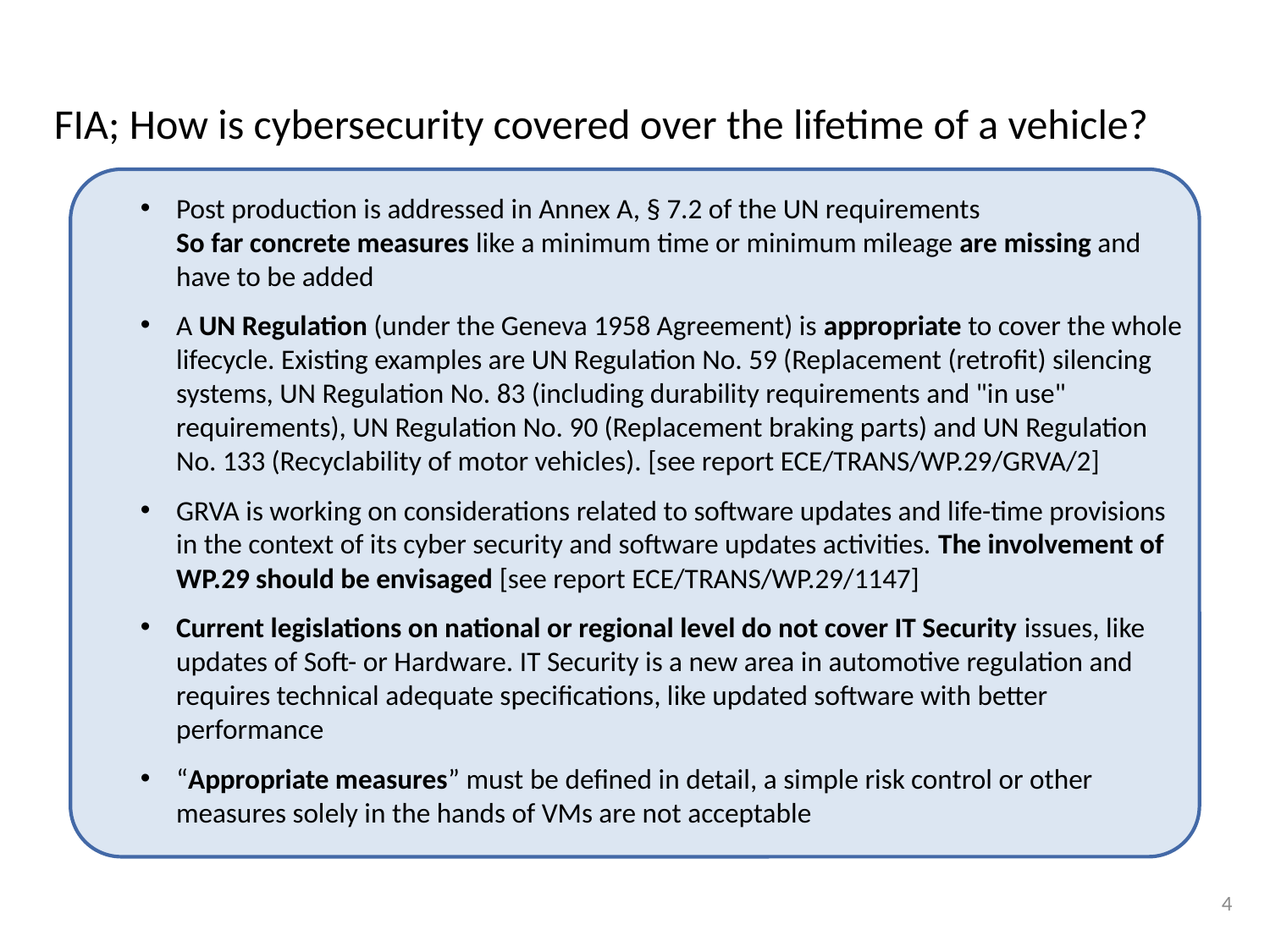

# FIA; How is cybersecurity covered over the lifetime of a vehicle?
Post production is addressed in Annex A, § 7.2 of the UN requirements
So far concrete measures like a minimum time or minimum mileage are missing and have to be added
A UN Regulation (under the Geneva 1958 Agreement) is appropriate to cover the whole lifecycle. Existing examples are UN Regulation No. 59 (Replacement (retrofit) silencing systems, UN Regulation No. 83 (including durability requirements and "in use" requirements), UN Regulation No. 90 (Replacement braking parts) and UN Regulation No. 133 (Recyclability of motor vehicles). [see report ECE/TRANS/WP.29/GRVA/2]
GRVA is working on considerations related to software updates and life-time provisions in the context of its cyber security and software updates activities. The involvement of WP.29 should be envisaged [see report ECE/TRANS/WP.29/1147]
Current legislations on national or regional level do not cover IT Security issues, like updates of Soft- or Hardware. IT Security is a new area in automotive regulation and requires technical adequate specifications, like updated software with better performance
“Appropriate measures” must be defined in detail, a simple risk control or other measures solely in the hands of VMs are not acceptable

4